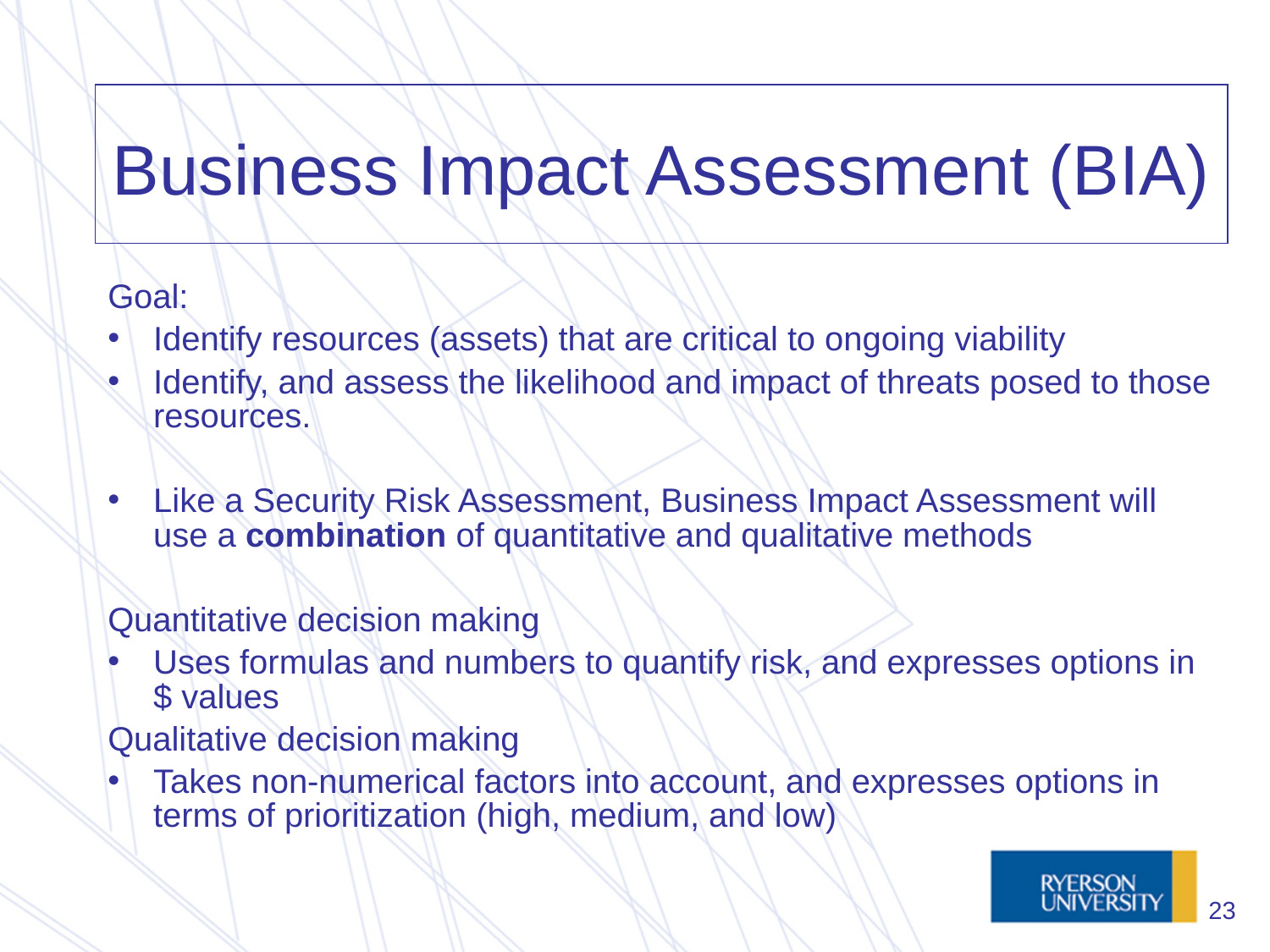

# Business Impact Assessment (BIA)‏
Goal:
Identify resources (assets) that are critical to ongoing viability
Identify, and assess the likelihood and impact of threats posed to those resources.

Like a Security Risk Assessment, Business Impact Assessment will use a combination of quantitative and qualitative methods

Quantitative decision making
Uses formulas and numbers to quantify risk, and expresses options in $ values
Qualitative decision making
Takes non-numerical factors into account, and expresses options in terms of prioritization (high, medium, and low)‏

23